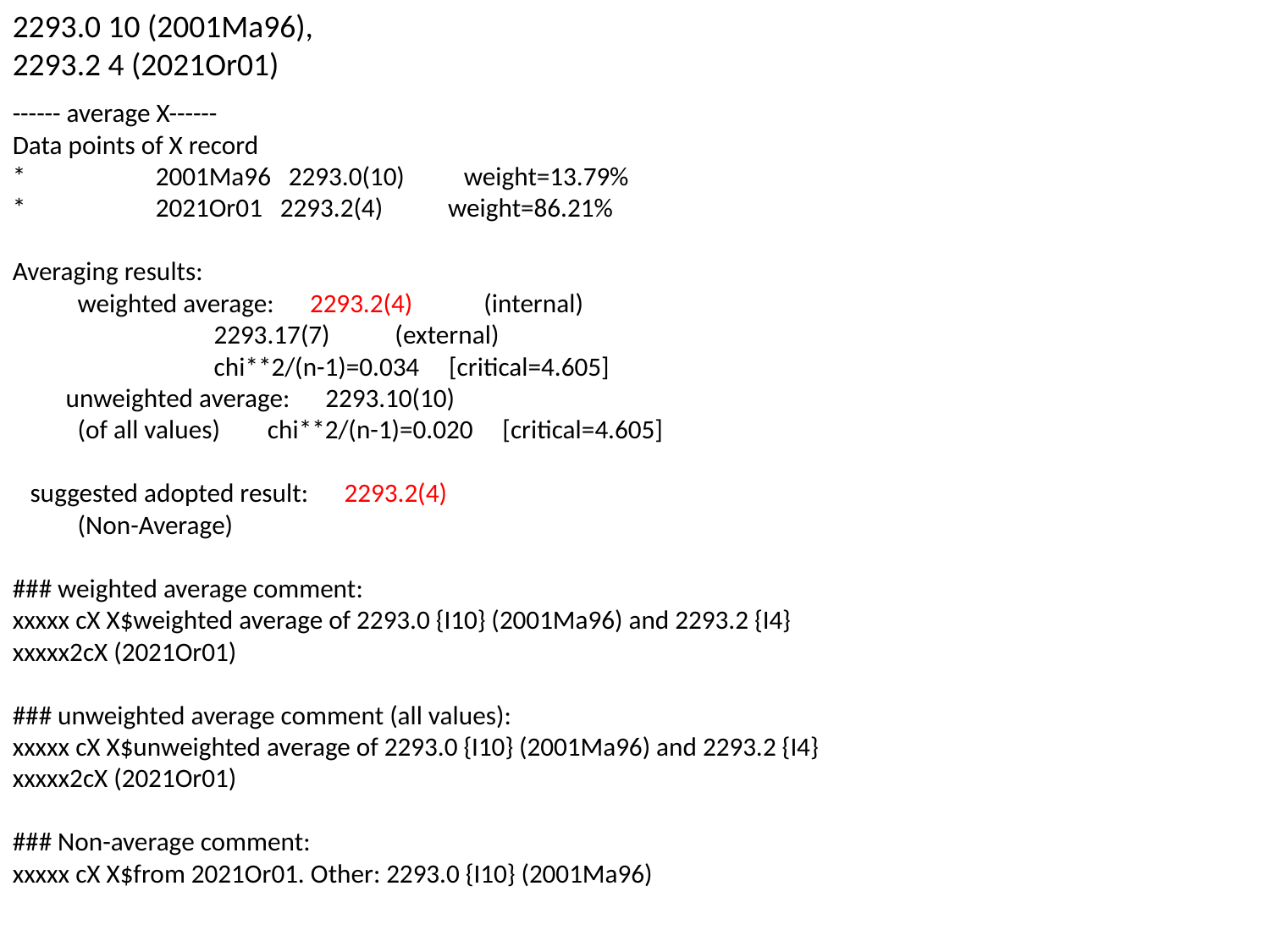

2293.0 10 (2001Ma96),
2293.2 4 (2021Or01)
------ average X------
Data points of X record
*                      2001Ma96   2293.0(10)          weight=13.79%
*                      2021Or01   2293.2(4)           weight=86.21%

Averaging results:
           weighted average:      2293.2(4)            (internal)
                                  2293.17(7)           (external)
                                  chi**2/(n-1)=0.034     [critical=4.605]
         unweighted average:      2293.10(10)
           (of all values)        chi**2/(n-1)=0.020     [critical=4.605]

   suggested adopted result:      2293.2(4)
           (Non-Average)

### weighted average comment:
xxxxx cX X$weighted average of 2293.0 {I10} (2001Ma96) and 2293.2 {I4}
xxxxx2cX (2021Or01)

### unweighted average comment (all values):
xxxxx cX X$unweighted average of 2293.0 {I10} (2001Ma96) and 2293.2 {I4}
xxxxx2cX (2021Or01)

### Non-average comment:
xxxxx cX X$from 2021Or01. Other: 2293.0 {I10} (2001Ma96)